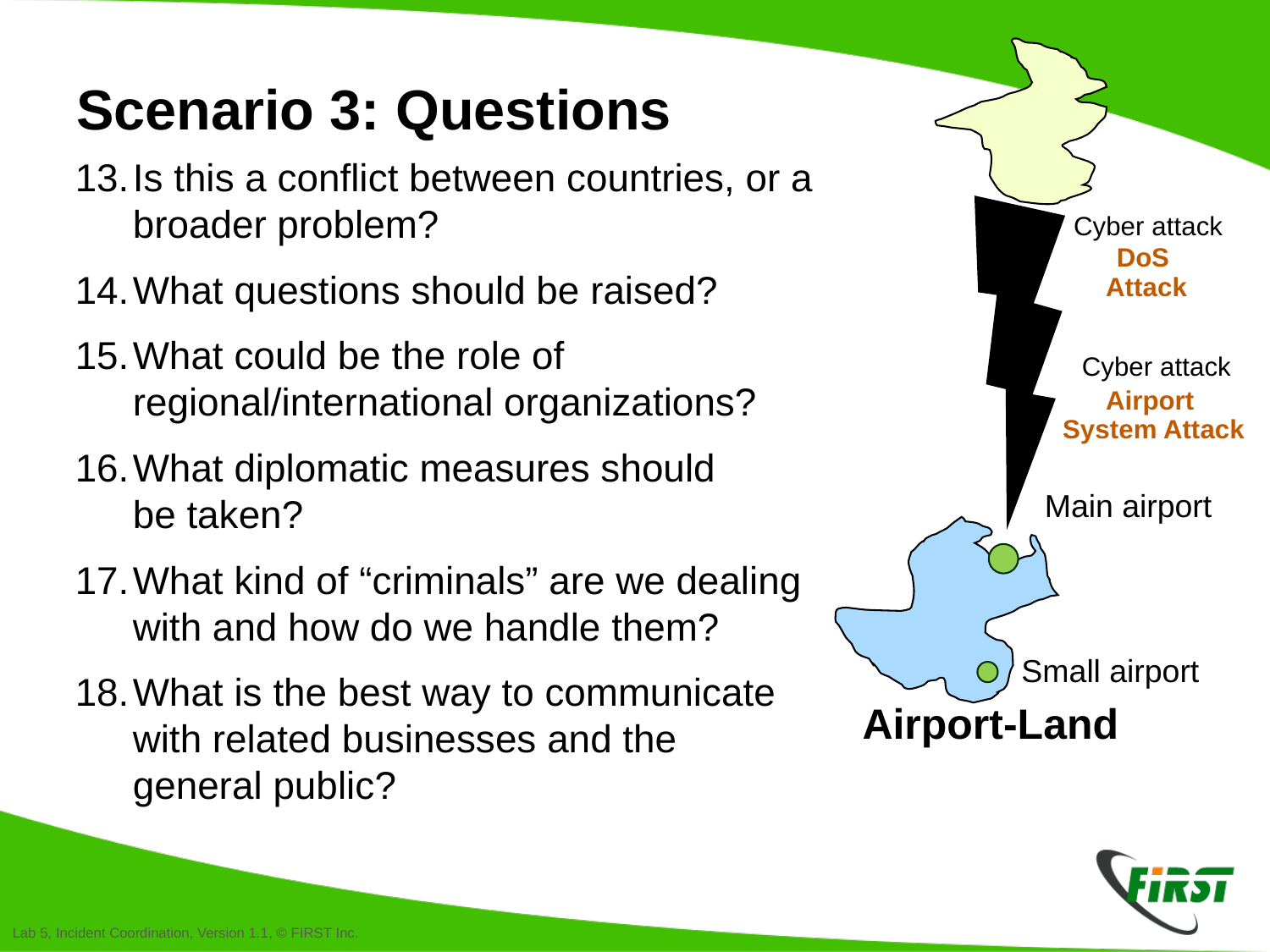

# Scenario 3: Questions
Is this a conflict between countries, or a broader problem?
What questions should be raised?
What could be the role of regional/international organizations?
What diplomatic measures should
be taken?
What kind of “criminals” are we dealing with and how do we handle them?
What is the best way to communicate
with related businesses and the
general public?

Cyber attack
DoS
Attack
Cyber attack
Airport
System Attack
Main airport

Small airport

Airport-Land